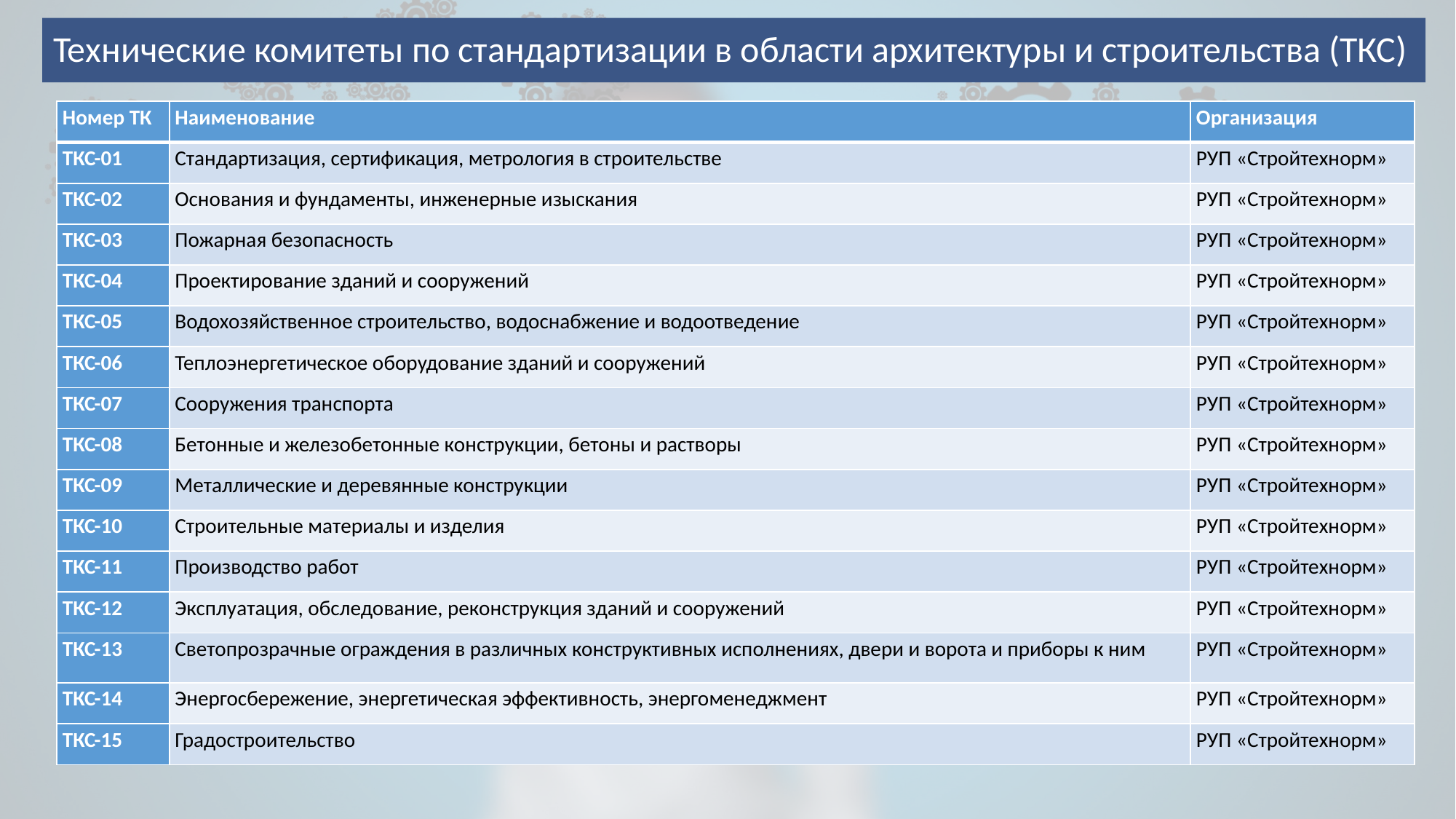

# Технические комитеты по стандартизации в области архитектуры и строительства (ТКС)
| Номер ТК | Наименование | Организация |
| --- | --- | --- |
| ТКС-01 | Стандартизация, сертификация, метрология в строительстве | РУП «Стройтехнорм» |
| ТКС-02 | Основания и фундаменты, инженерные изыскания | РУП «Стройтехнорм» |
| ТКС-03 | Пожарная безопасность | РУП «Стройтехнорм» |
| ТКС-04 | Проектирование зданий и сооружений | РУП «Стройтехнорм» |
| ТКС-05 | Водохозяйственное строительство, водоснабжение и водоотведение | РУП «Стройтехнорм» |
| ТКС-06 | Теплоэнергетическое оборудование зданий и сооружений | РУП «Стройтехнорм» |
| ТКС-07 | Сооружения транспорта | РУП «Стройтехнорм» |
| ТКС-08 | Бетонные и железобетонные конструкции, бетоны и растворы | РУП «Стройтехнорм» |
| ТКС-09 | Металлические и деревянные конструкции | РУП «Стройтехнорм» |
| ТКС-10 | Строительные материалы и изделия | РУП «Стройтехнорм» |
| ТКС-11 | Производство работ | РУП «Стройтехнорм» |
| ТКС-12 | Эксплуатация, обследование, реконструкция зданий и сооружений | РУП «Стройтехнорм» |
| ТКС-13 | Светопрозрачные ограждения в различных конструктивных исполнениях, двери и ворота и приборы к ним | РУП «Стройтехнорм» |
| ТКС-14 | Энергосбережение, энергетическая эффективность, энергоменеджмент | РУП «Стройтехнорм» |
| ТКС-15 | Градостроительство | РУП «Стройтехнорм» |